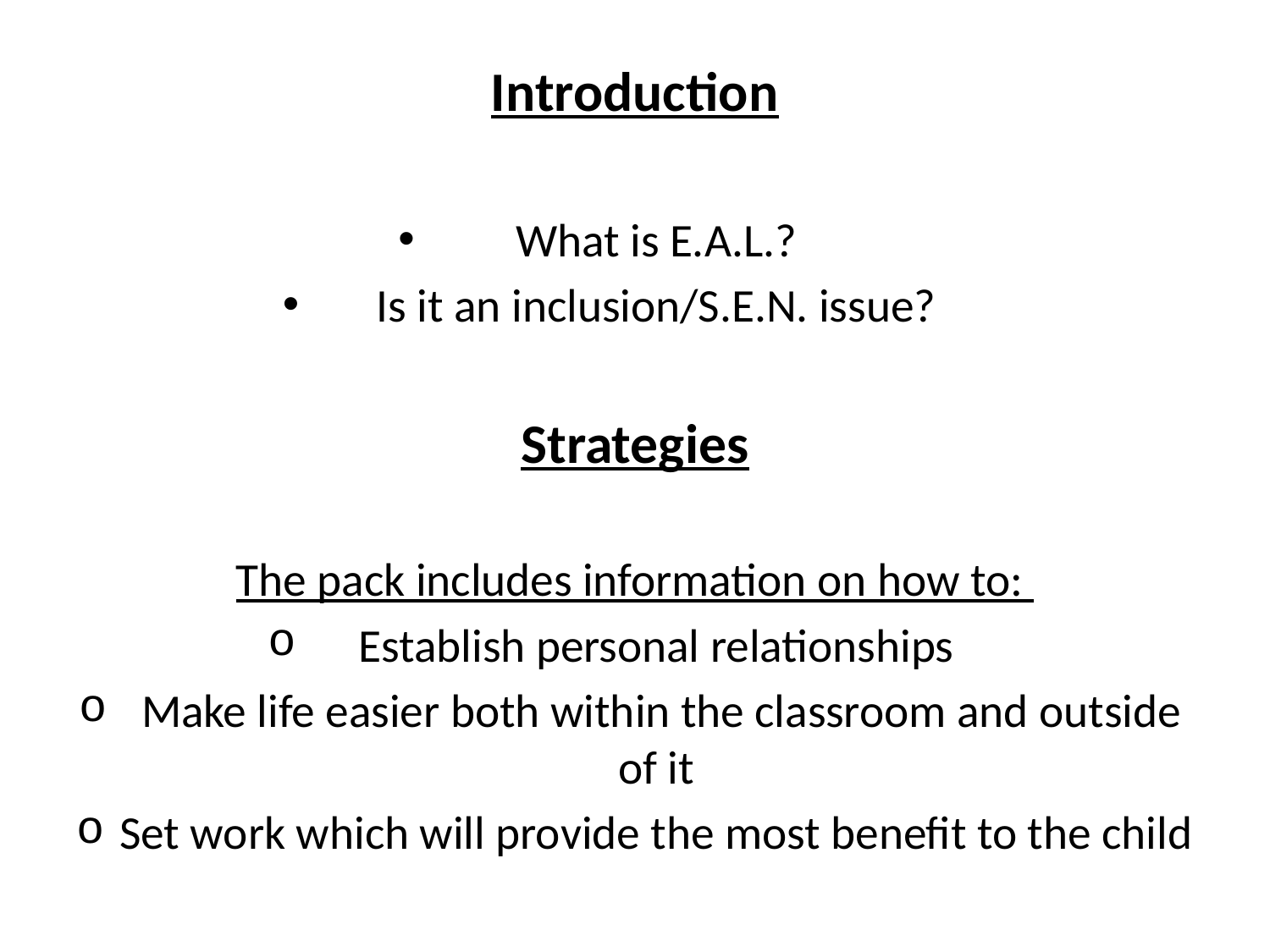

Introduction

What is E.A.L.?
Is it an inclusion/S.E.N. issue?

Strategies

The pack includes information on how to:
Establish personal relationships
 Make life easier both within the classroom and outside of it
Set work which will provide the most benefit to the child